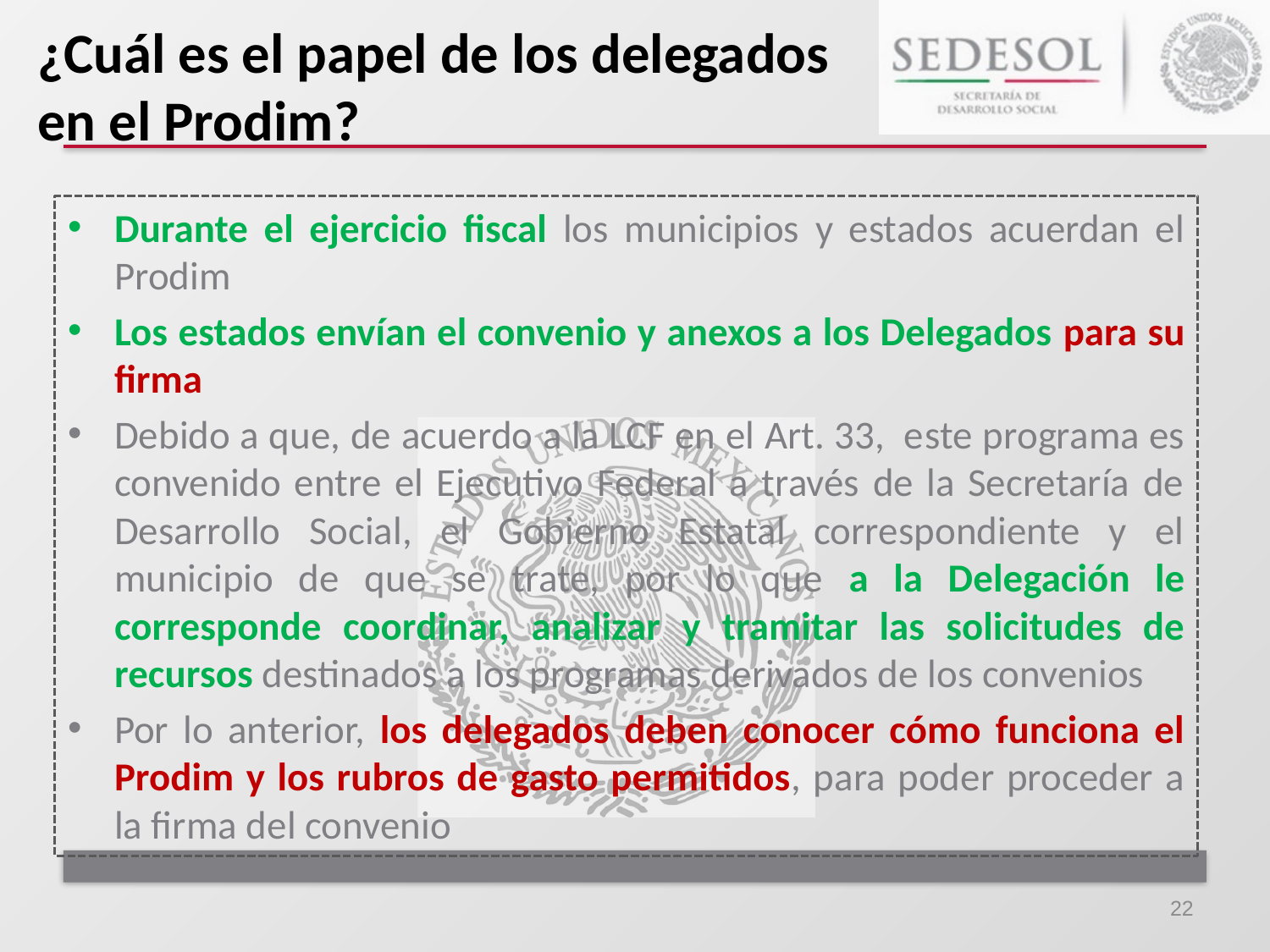

# ¿Cuál es el papel de los delegados en el Prodim?
Durante el ejercicio fiscal los municipios y estados acuerdan el Prodim
Los estados envían el convenio y anexos a los Delegados para su firma
Debido a que, de acuerdo a la LCF en el Art. 33,  este programa es convenido entre el Ejecutivo Federal a través de la Secretaría de Desarrollo Social, el Gobierno Estatal correspondiente y el municipio de que se trate, por lo que a la Delegación le corresponde coordinar, analizar y tramitar las solicitudes de recursos destinados a los programas derivados de los convenios
Por lo anterior, los delegados deben conocer cómo funciona el Prodim y los rubros de gasto permitidos, para poder proceder a la firma del convenio

22